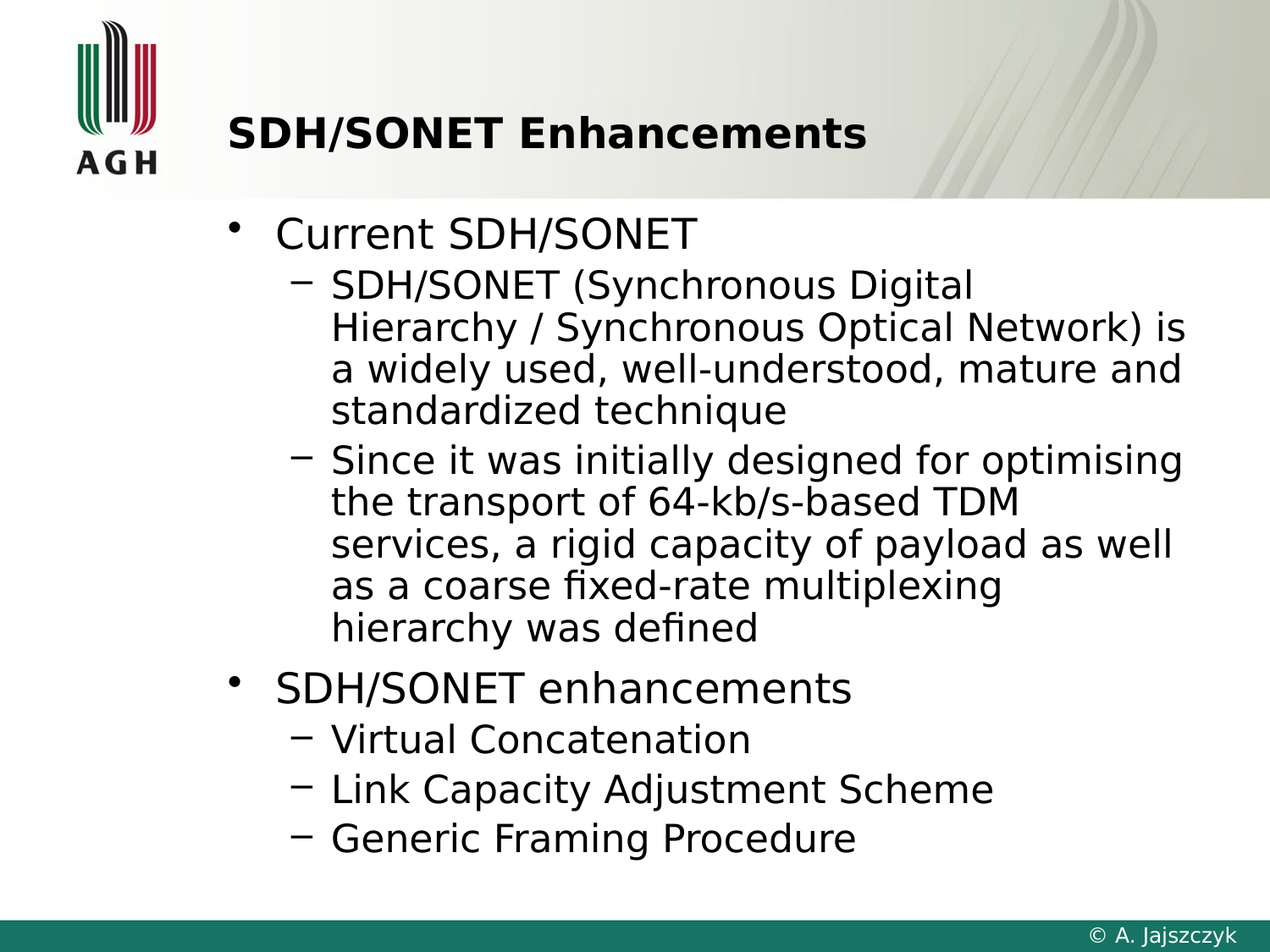

# SDH/SONET Enhancements
Current SDH/SONET
SDH/SONET (Synchronous Digital Hierarchy / Synchronous Optical Network) is a widely used, well-understood, mature and standardized technique
Since it was initially designed for optimising the transport of 64-kb/s-based TDM services, a rigid capacity of payload as well as a coarse fixed-rate multiplexing hierarchy was defined
SDH/SONET enhancements
Virtual Concatenation
Link Capacity Adjustment Scheme
Generic Framing Procedure